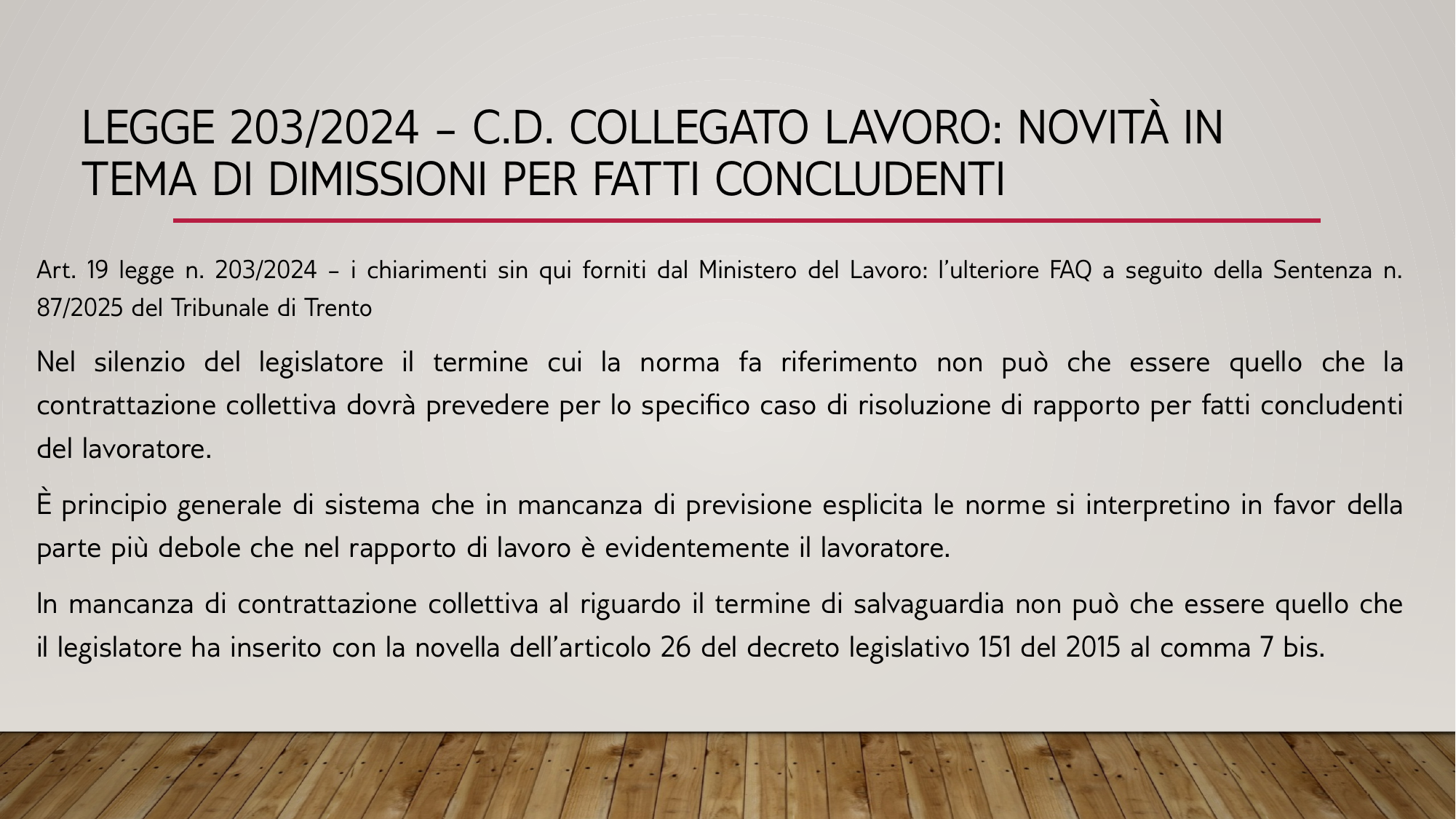

# Legge 203/2024 – c.d. collegato lavoro: novità in tema di dimissioni per fatti concludenti
Art. 19 legge n. 203/2024 – i chiarimenti sin qui forniti dal Ministero del Lavoro: l’ulteriore FAQ a seguito della Sentenza n. 87/2025 del Tribunale di Trento
Nel silenzio del legislatore il termine cui la norma fa riferimento non può che essere quello che la contrattazione collettiva dovrà prevedere per lo specifico caso di risoluzione di rapporto per fatti concludenti del lavoratore.
È principio generale di sistema che in mancanza di previsione esplicita le norme si interpretino in favor della parte più debole che nel rapporto di lavoro è evidentemente il lavoratore.
In mancanza di contrattazione collettiva al riguardo il termine di salvaguardia non può che essere quello che il legislatore ha inserito con la novella dell’articolo 26 del decreto legislativo 151 del 2015 al comma 7 bis.